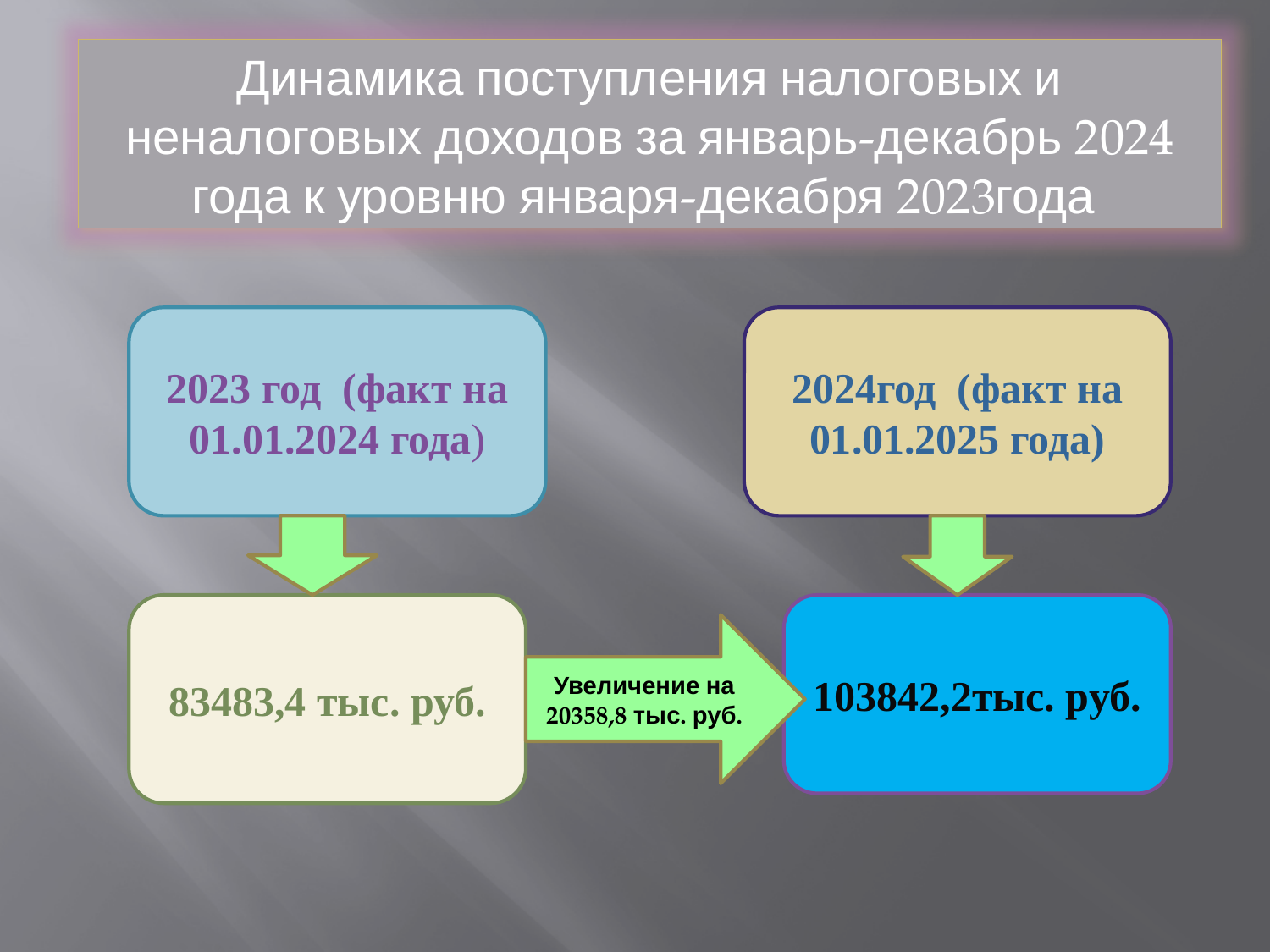

Динамика поступления налоговых и неналоговых доходов за январь-декабрь 2024 года к уровню января-декабря 2023года
2023 год  (факт на 01.01.2024 года)
2024год  (факт на 01.01.2025 года)

83483,4 тыс. руб.
103842,2тыс. руб.
Увеличение на 20358,8 тыс. руб.